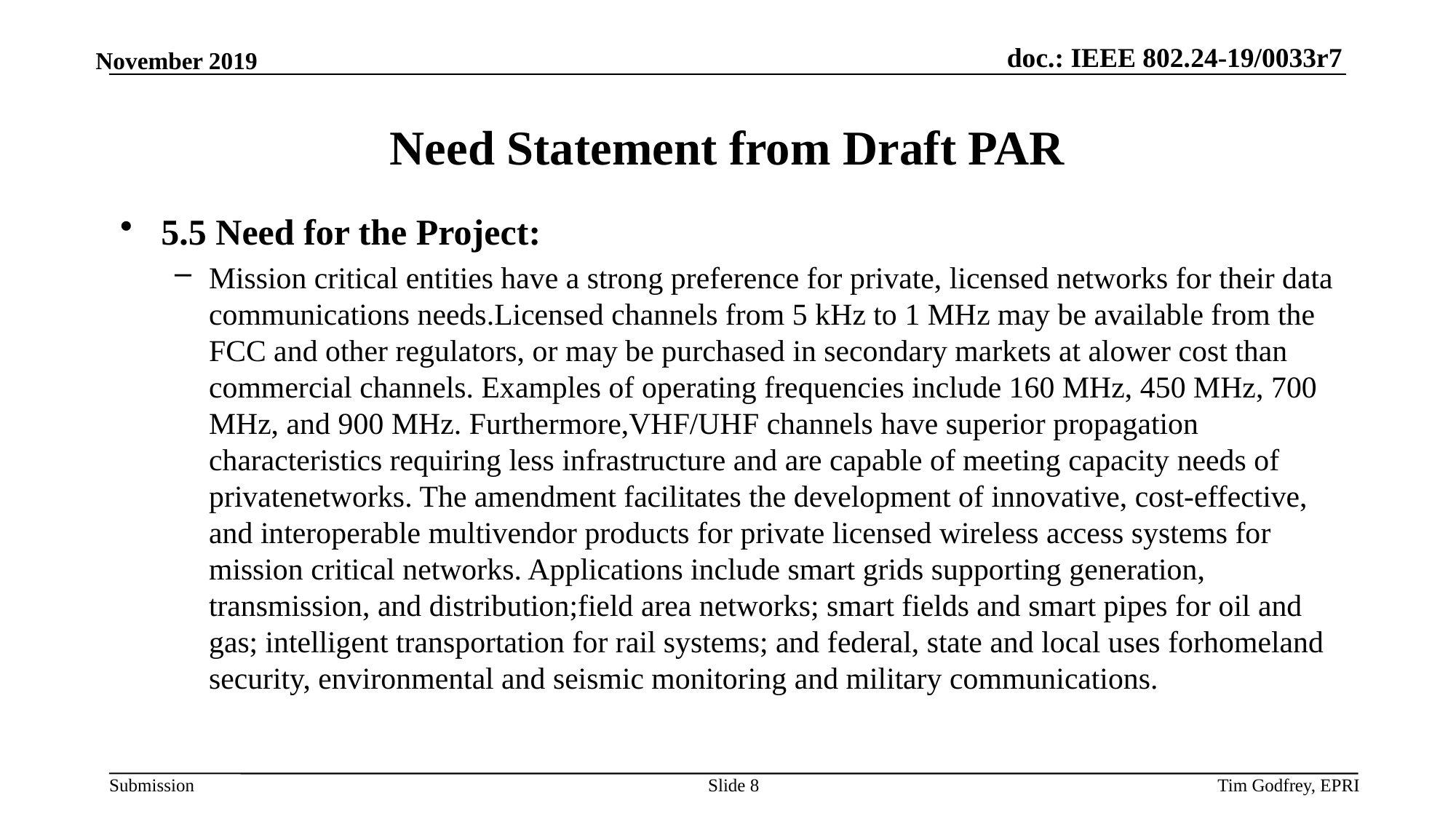

# Need Statement from Draft PAR
5.5 Need for the Project:
Mission critical entities have a strong preference for private, licensed networks for their data communications needs.Licensed channels from 5 kHz to 1 MHz may be available from the FCC and other regulators, or may be purchased in secondary markets at alower cost than commercial channels. Examples of operating frequencies include 160 MHz, 450 MHz, 700 MHz, and 900 MHz. Furthermore,VHF/UHF channels have superior propagation characteristics requiring less infrastructure and are capable of meeting capacity needs of privatenetworks. The amendment facilitates the development of innovative, cost-effective, and interoperable multivendor products for private licensed wireless access systems for mission critical networks. Applications include smart grids supporting generation, transmission, and distribution;field area networks; smart fields and smart pipes for oil and gas; intelligent transportation for rail systems; and federal, state and local uses forhomeland security, environmental and seismic monitoring and military communications.
Slide 8
Tim Godfrey, EPRI